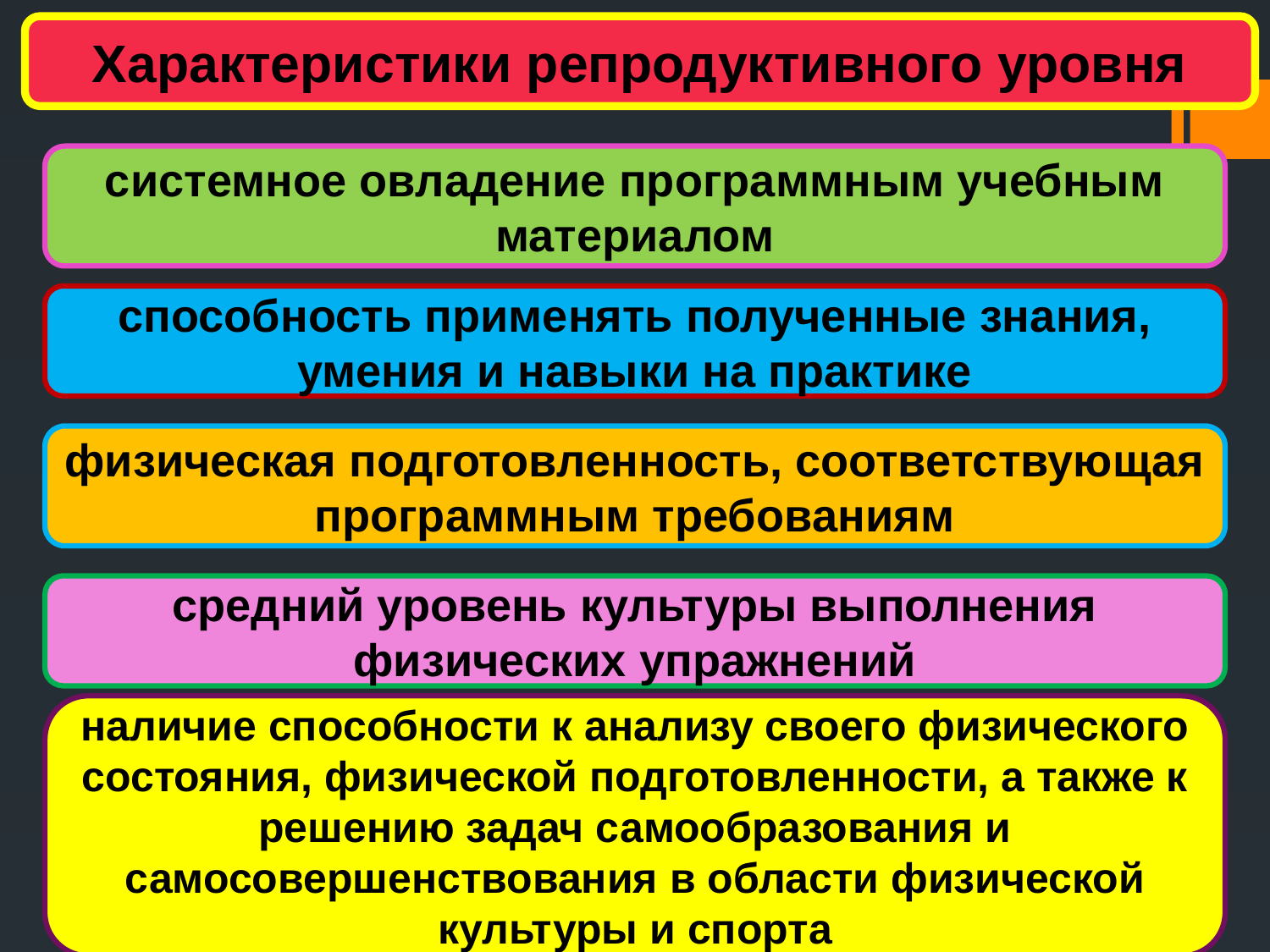

Характеристики репродуктивного уровня
системное овладение программным учебным материалом
способность применять полученные знания, умения и навыки на практике
физическая подготовленность, соответствующая программным требованиям
средний уровень культуры выполнения физических упражнений
наличие способности к анализу своего физического состояния, физической подготовленности, а также к решению задач самообразования и самосовершенствования в области физической культуры и спорта